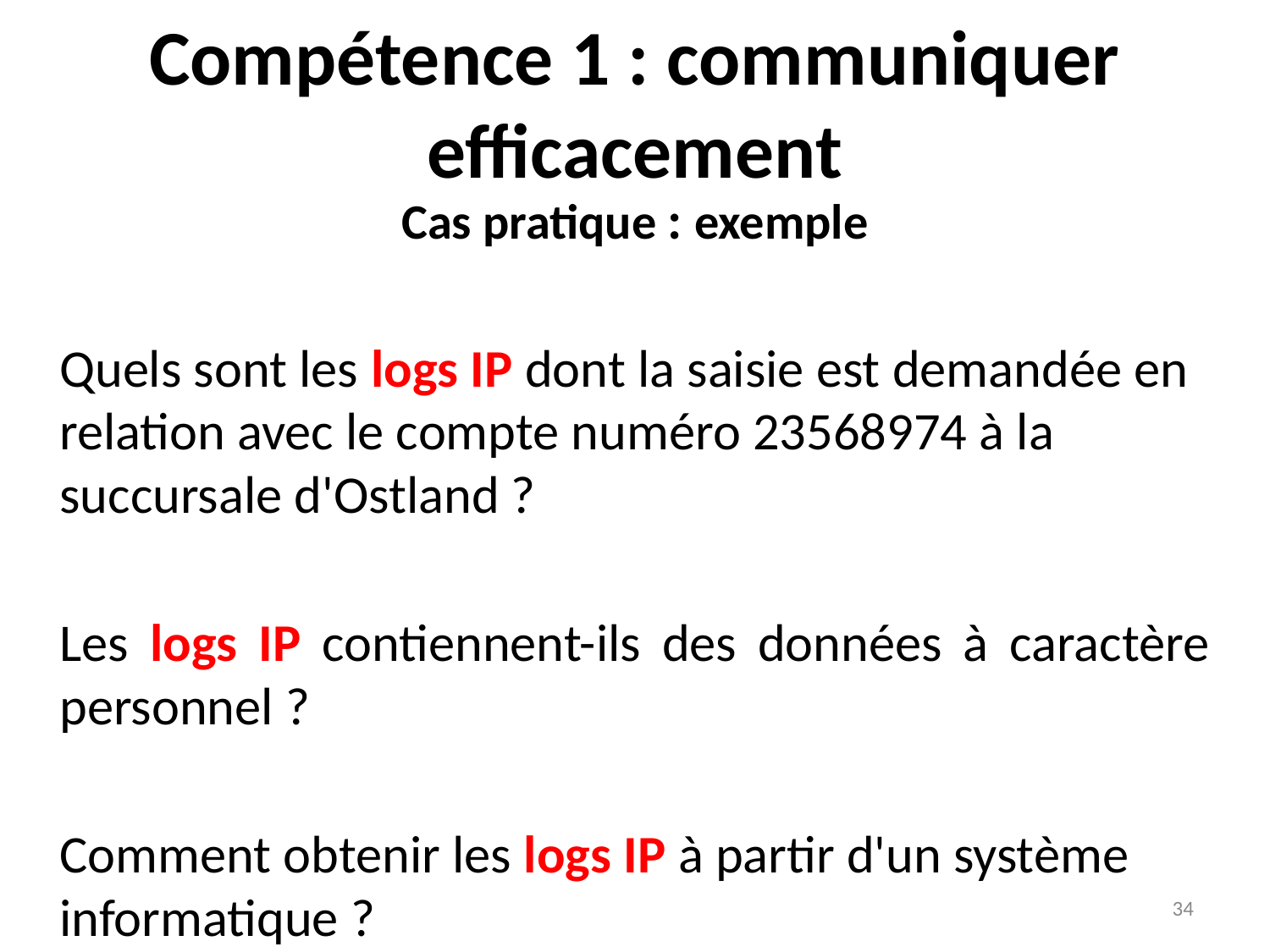

# Compétence 1 : communiquer efficacement
Cas pratique : exemple

Quels sont les logs IP dont la saisie est demandée en relation avec le compte numéro 23568974 à la succursale d'Ostland ?

Les logs IP contiennent-ils des données à caractère personnel ?

Comment obtenir les logs IP à partir d'un système informatique ?
34